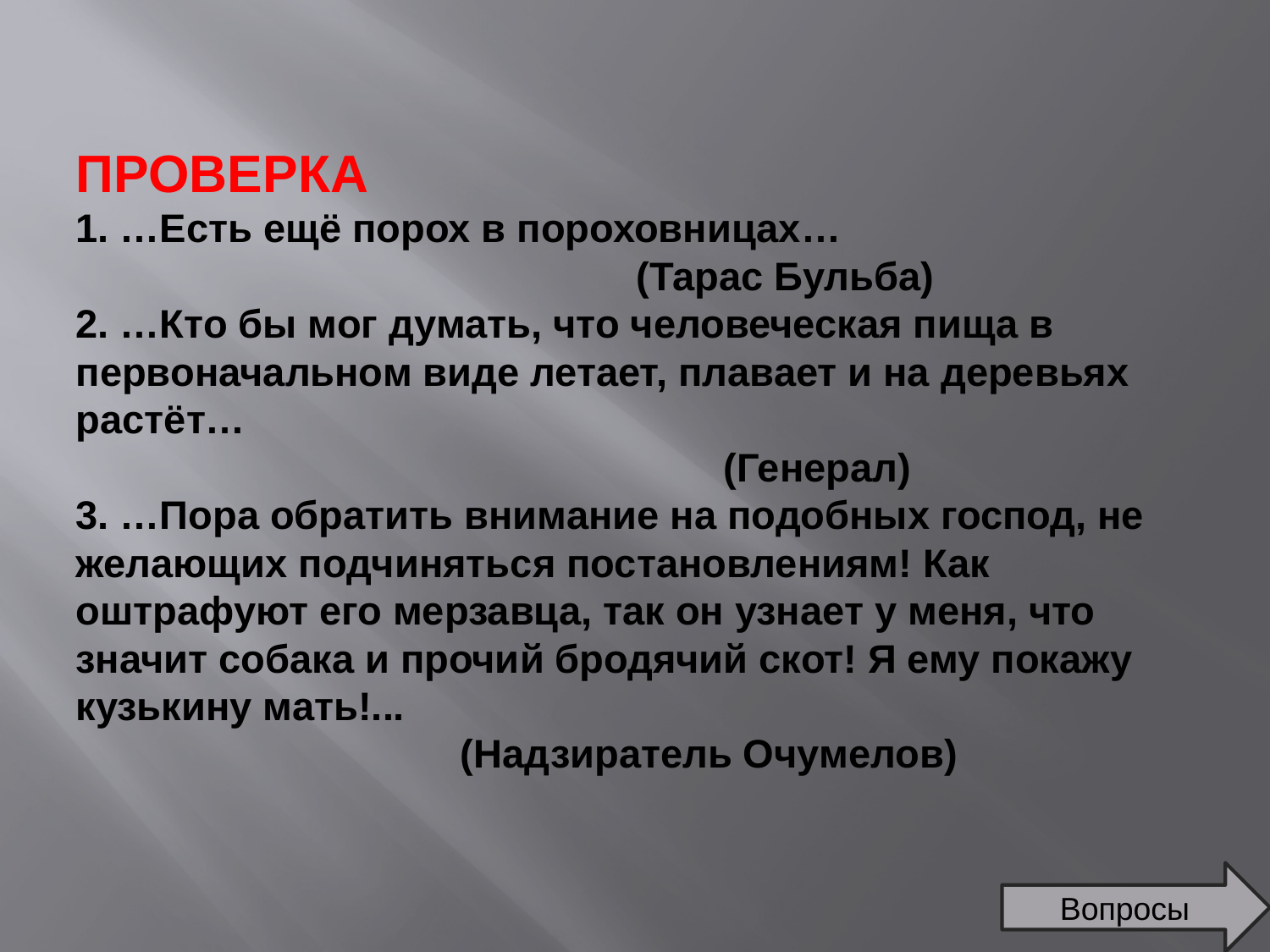

# ПРОВЕРКА 1. …Есть ещё порох в пороховницах… (Тарас Бульба) 2. …Кто бы мог думать, что человеческая пища в первоначальном виде летает, плавает и на деревьях растёт… (Генерал) 3. …Пора обратить внимание на подобных господ, не желающих подчиняться постановлениям! Как оштрафуют его мерзавца, так он узнает у меня, что значит собака и прочий бродячий скот! Я ему покажу кузькину мать!... (Надзиратель Очумелов)
Вопросы